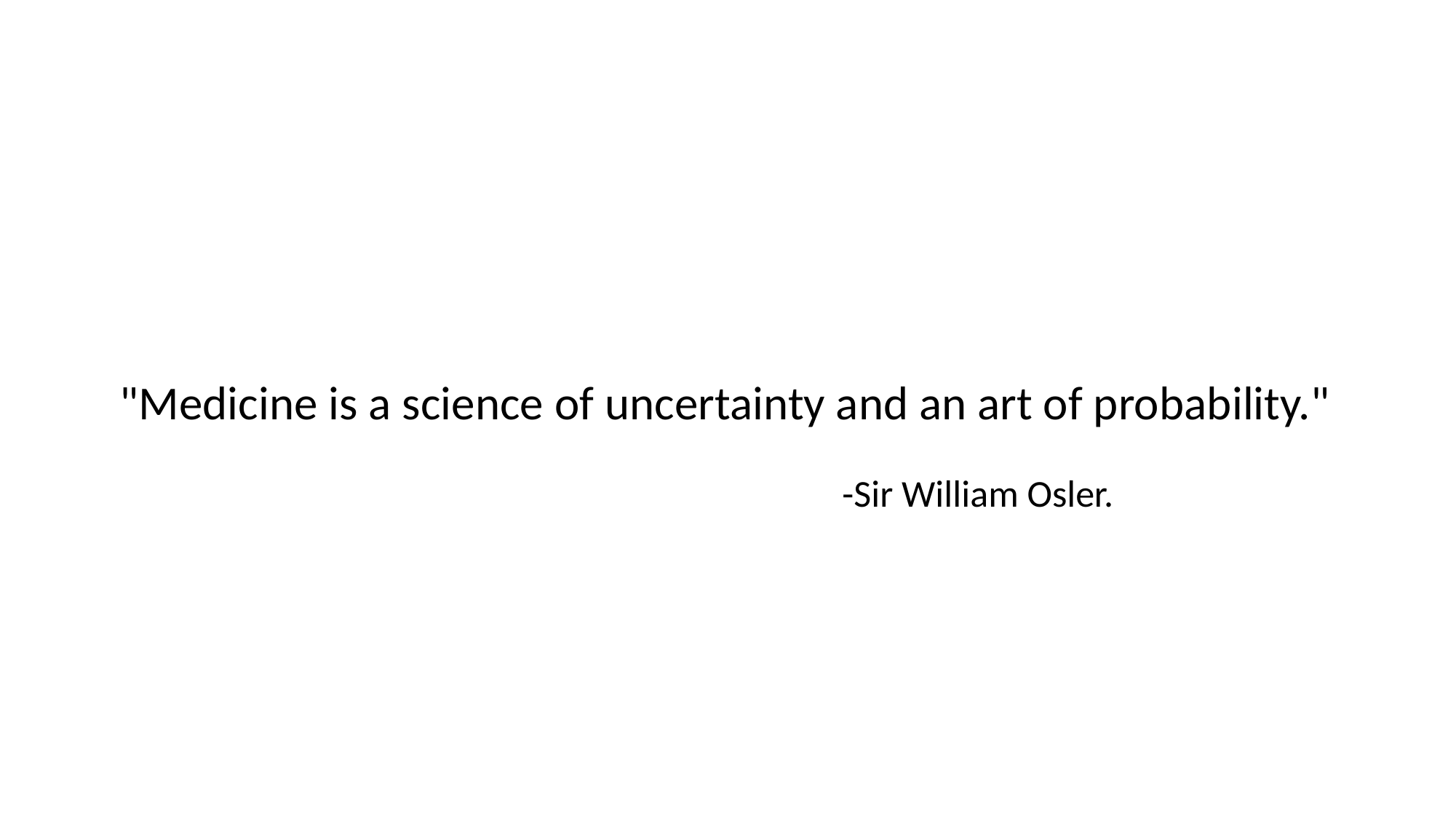

# "Medicine is a science of uncertainty and an art of probability."
-Sir William Osler.